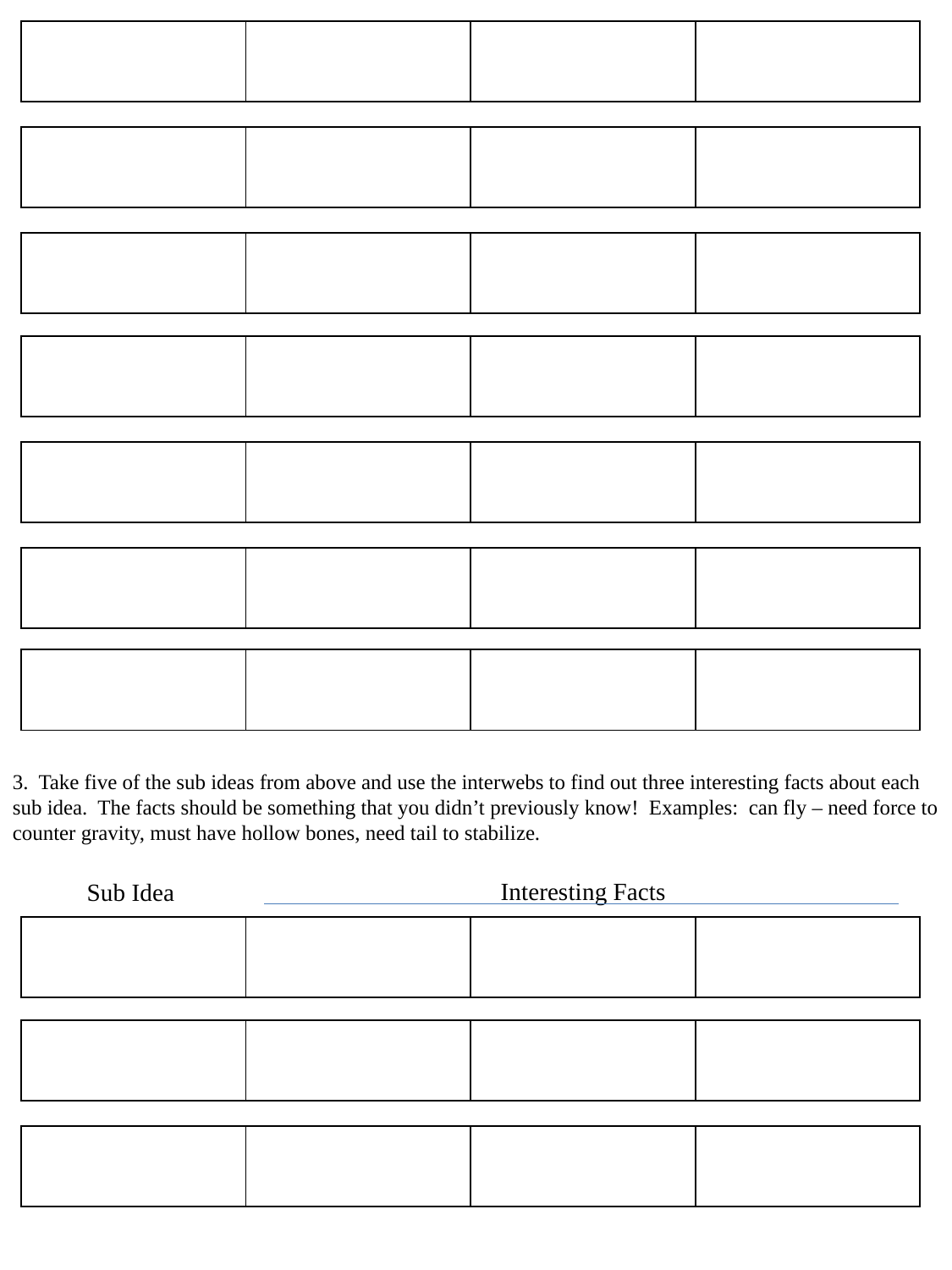

|  |  |  |  |
| --- | --- | --- | --- |
|  |  |  |  |
| --- | --- | --- | --- |
|  |  |  |  |
| --- | --- | --- | --- |
|  |  |  |  |
| --- | --- | --- | --- |
|  |  |  |  |
| --- | --- | --- | --- |
|  |  |  |  |
| --- | --- | --- | --- |
|  |  |  |  |
| --- | --- | --- | --- |
3.  Take five of the sub ideas from above and use the interwebs to find out three interesting facts about each sub idea.  The facts should be something that you didn’t previously know!  Examples:  can fly – need force to counter gravity, must have hollow bones, need tail to stabilize.
Interesting Facts
Sub Idea
|  |  |  |  |
| --- | --- | --- | --- |
|  |  |  |  |
| --- | --- | --- | --- |
|  |  |  |  |
| --- | --- | --- | --- |